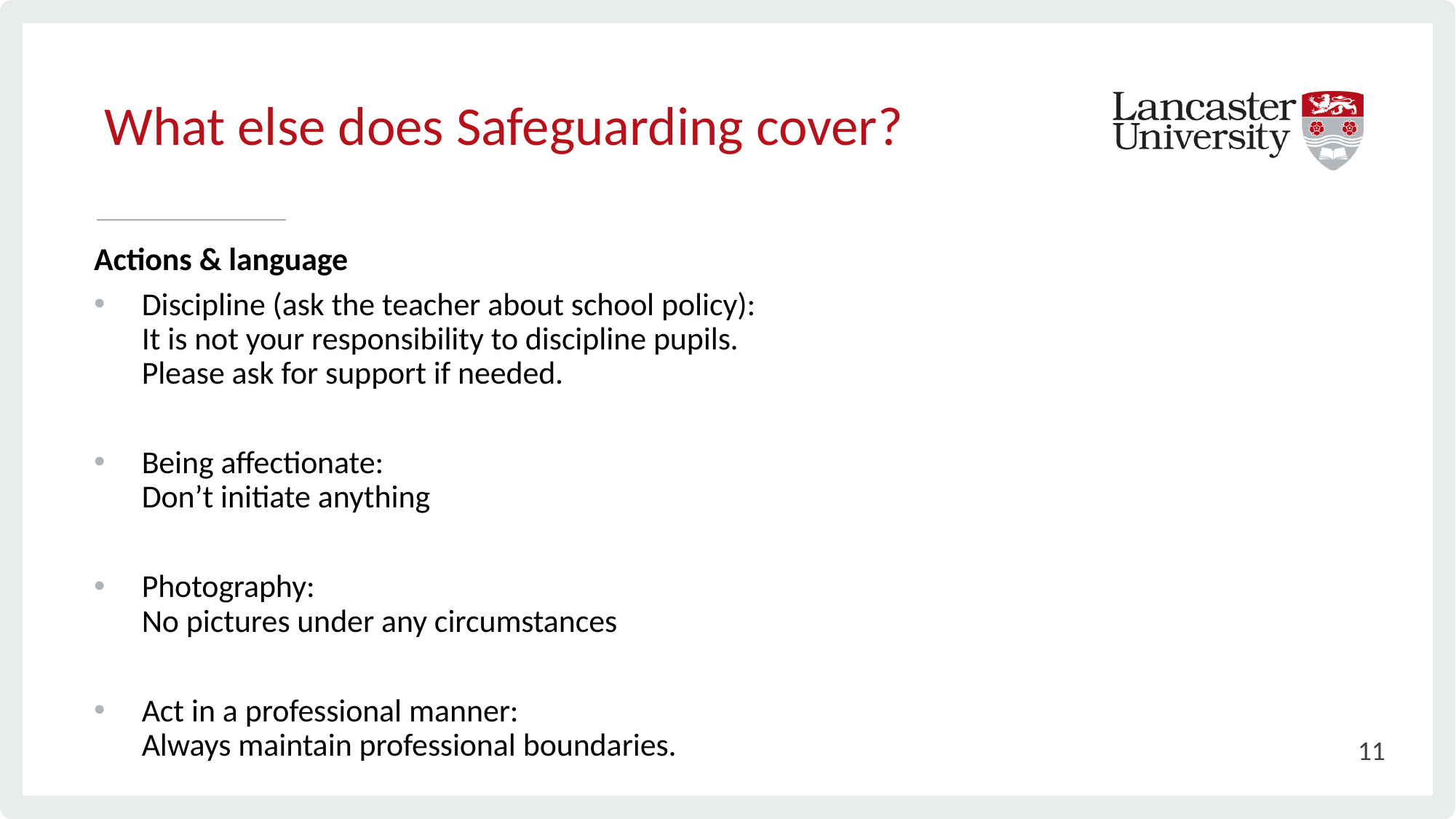

# What else does Safeguarding cover?
Actions & language
Discipline (ask the teacher about school policy):
It is not your responsibility to discipline pupils.
Please ask for support if needed.

Being affectionate:
Don’t initiate anything

Photography:
No pictures under any circumstances

Act in a professional manner:
Always maintain professional boundaries.

11